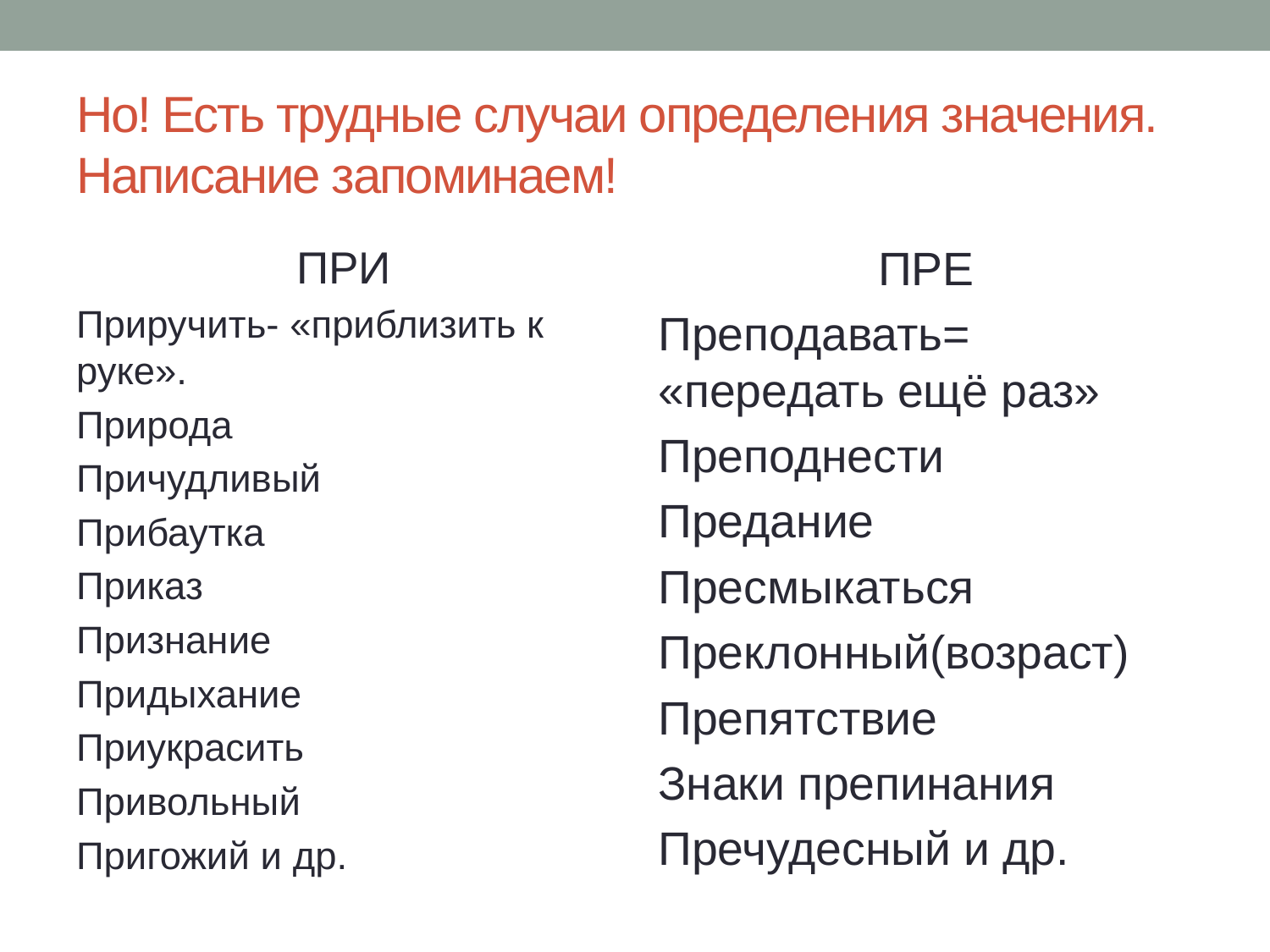

# Но! Есть трудные случаи определения значения. Написание запоминаем!
ПРИ
Приручить- «приблизить к руке».
Природа
Причудливый
Прибаутка
Приказ
Признание
Придыхание
Приукрасить
Привольный
Пригожий и др.

ПРЕ
Преподавать= «передать ещё раз»
Преподнести
Предание
Пресмыкаться
Преклонный(возраст)
Препятствие
Знаки препинания
Пречудесный и др.